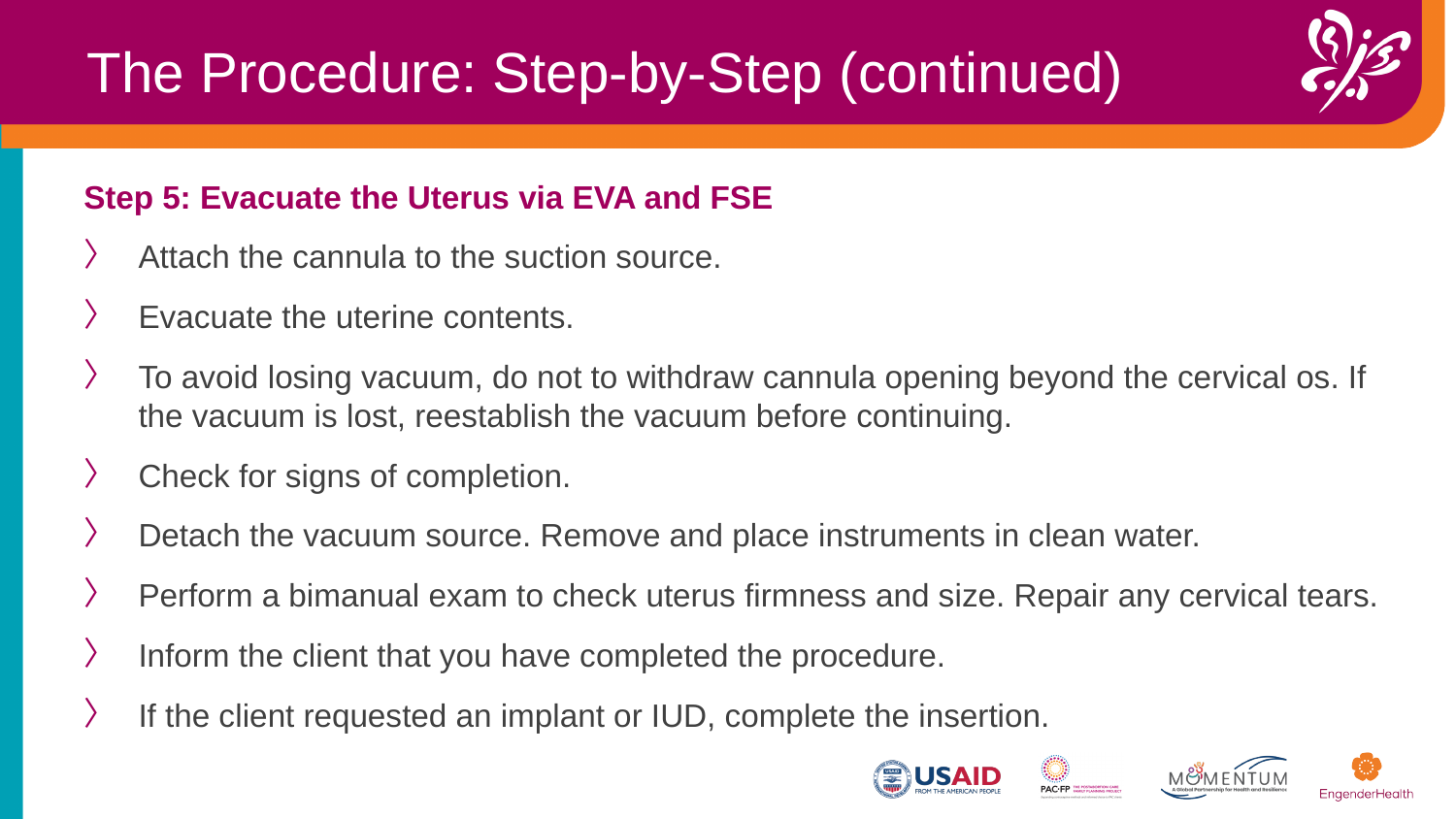

The Procedure: Step-by-Step (continued)
Step 5: Evacuate the Uterus via EVA and FSE
Attach the cannula to the suction source.
Evacuate the uterine contents.
To avoid losing vacuum, do not to withdraw cannula opening beyond the cervical os. If the vacuum is lost, reestablish the vacuum before continuing.
Check for signs of completion.
Detach the vacuum source. Remove and place instruments in clean water.
Perform a bimanual exam to check uterus firmness and size. Repair any cervical tears.
Inform the client that you have completed the procedure.
If the client requested an implant or IUD, complete the insertion.